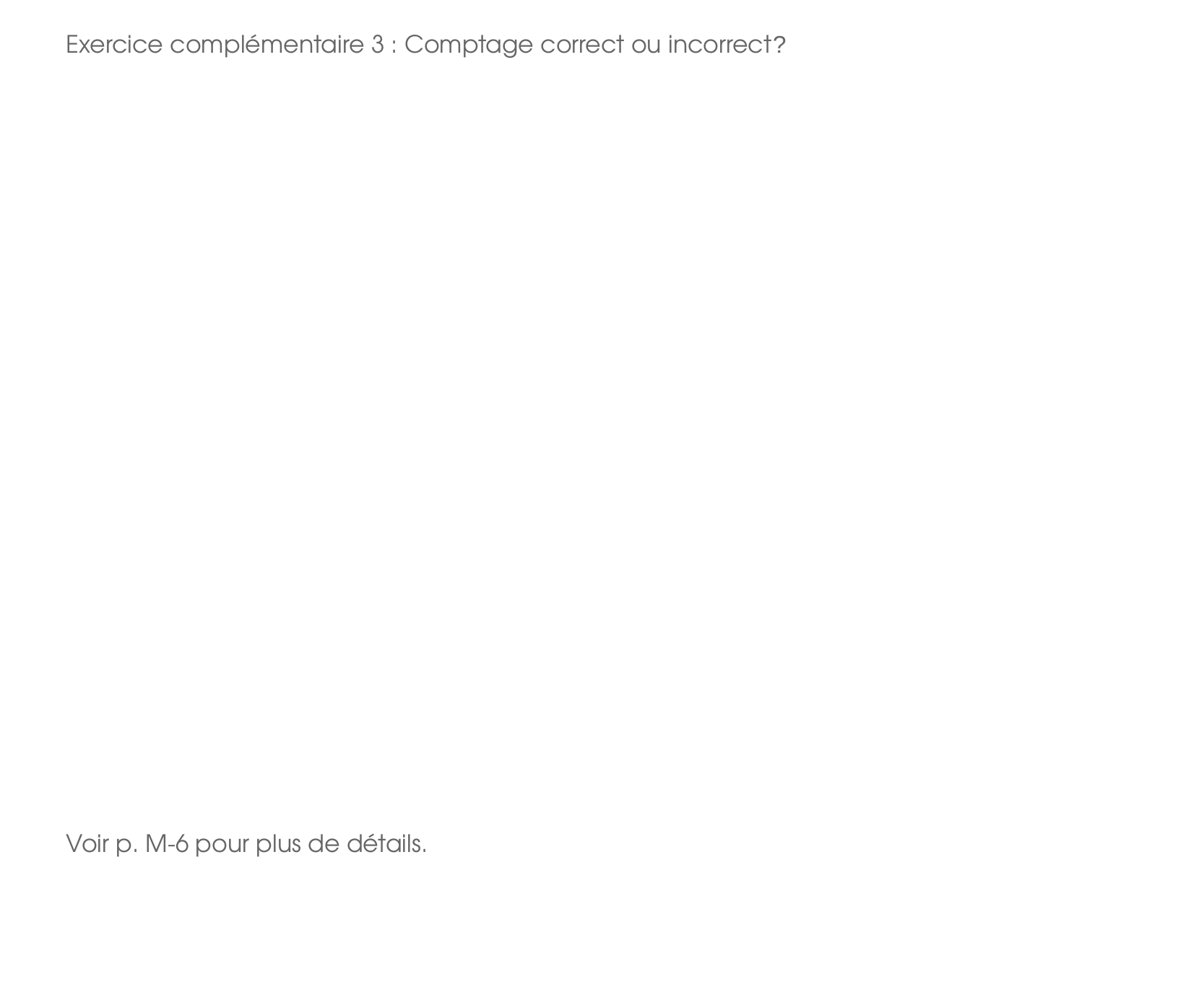

Exercice complémentaire 3 : Comptage correct ou incorrect?
Voir p. M-6 pour plus de détails.